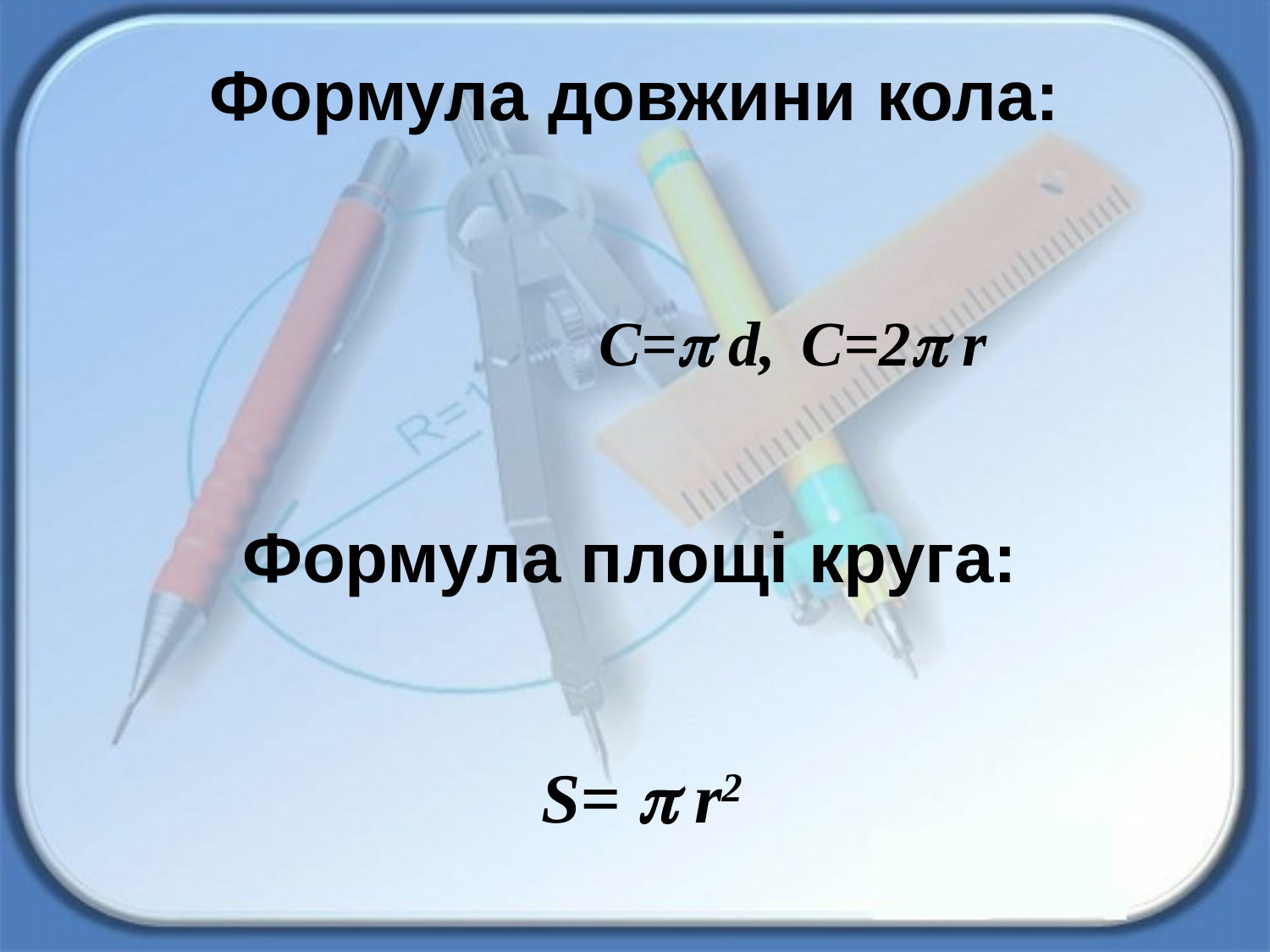

# Формула довжини кола:
С=π d,  С=2π r
Формула площі круга:
S= π r2